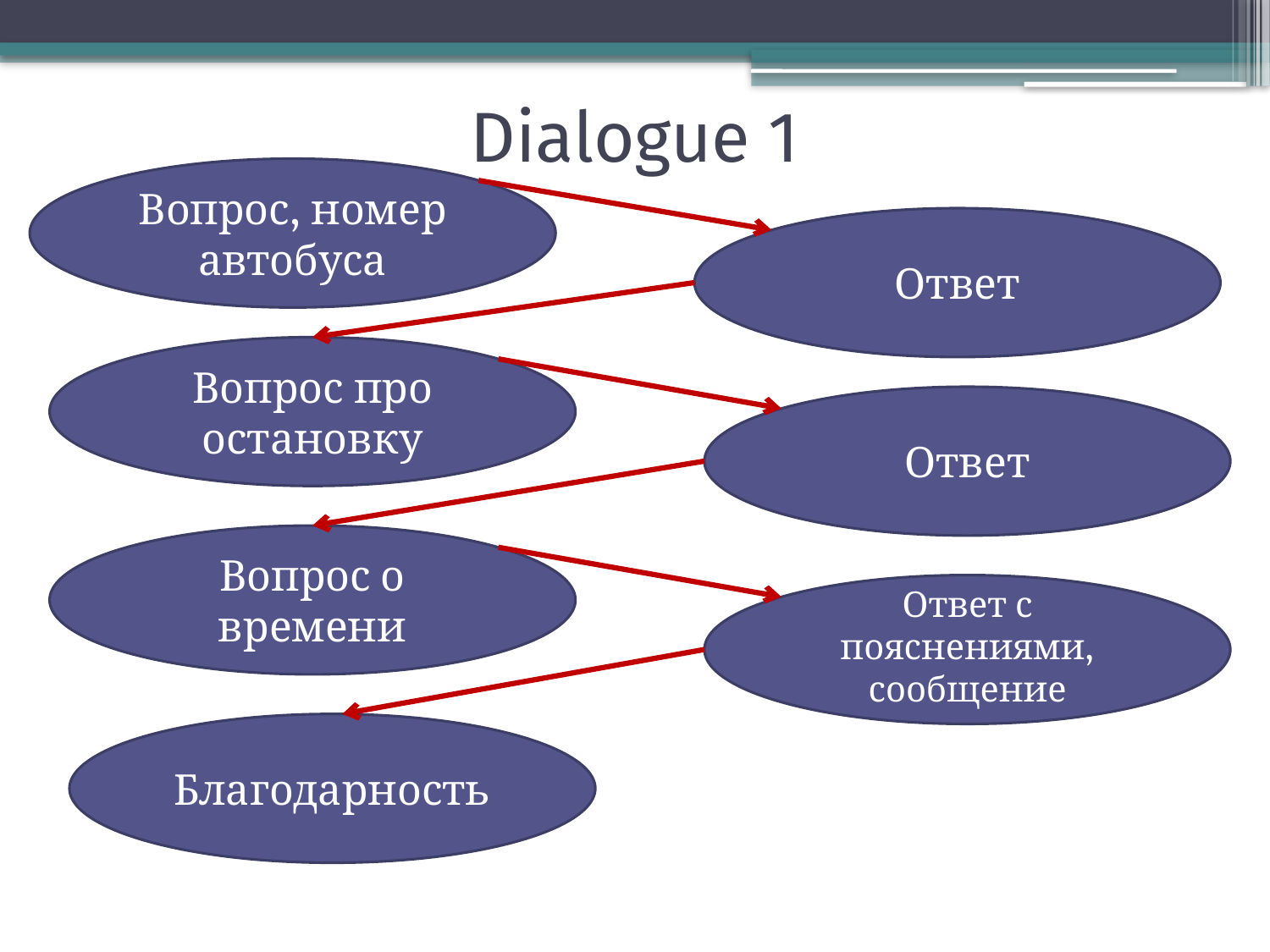

# Dialogue 1
Вопрос, номер автобуса
Ответ
Вопрос про остановку
Ответ
Вопрос о времени

Ответ с пояснениями,
сообщение

Благодарность